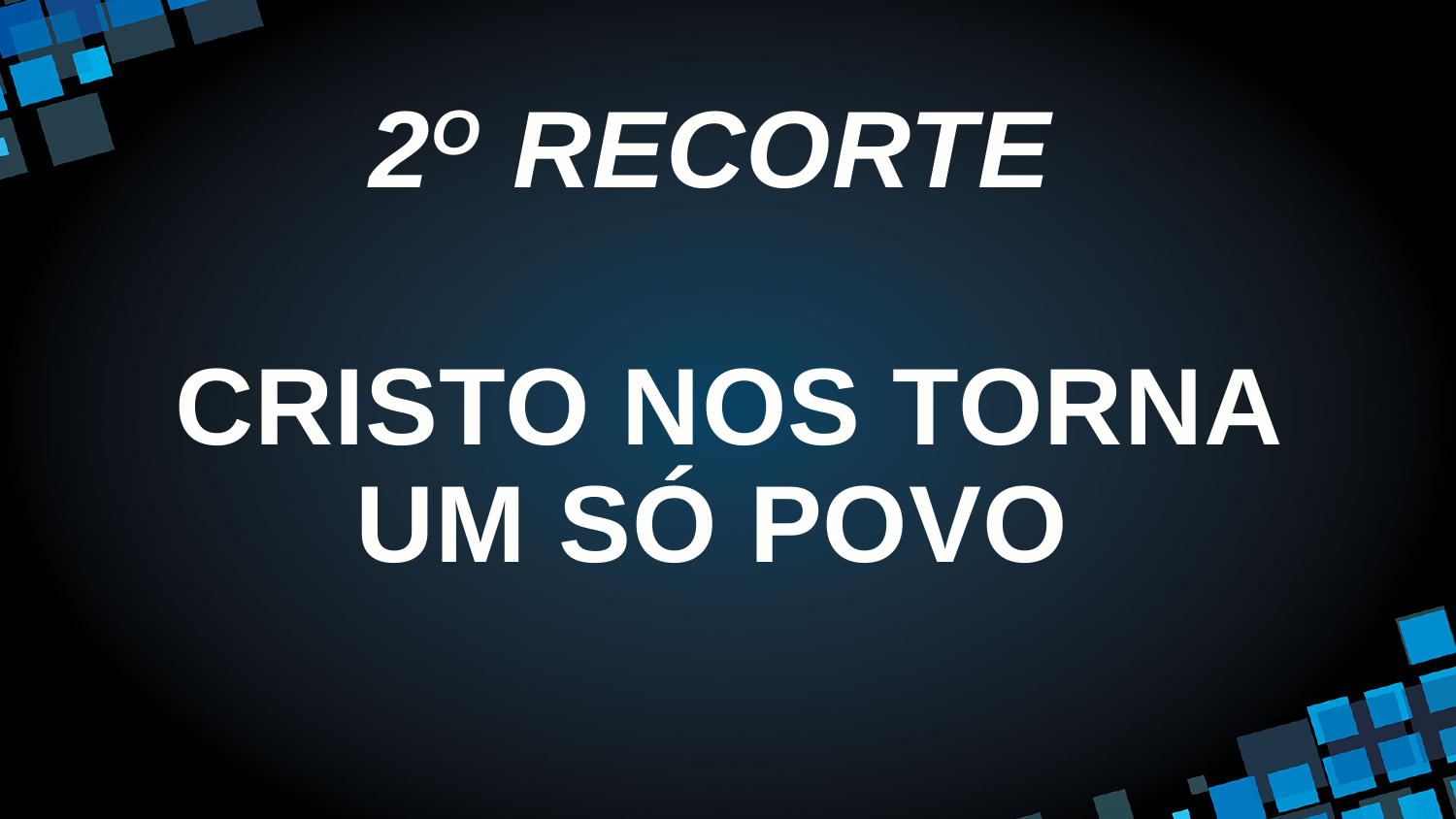

2O RECORTE

CRISTO NOS TORNA UM SÓ POVO